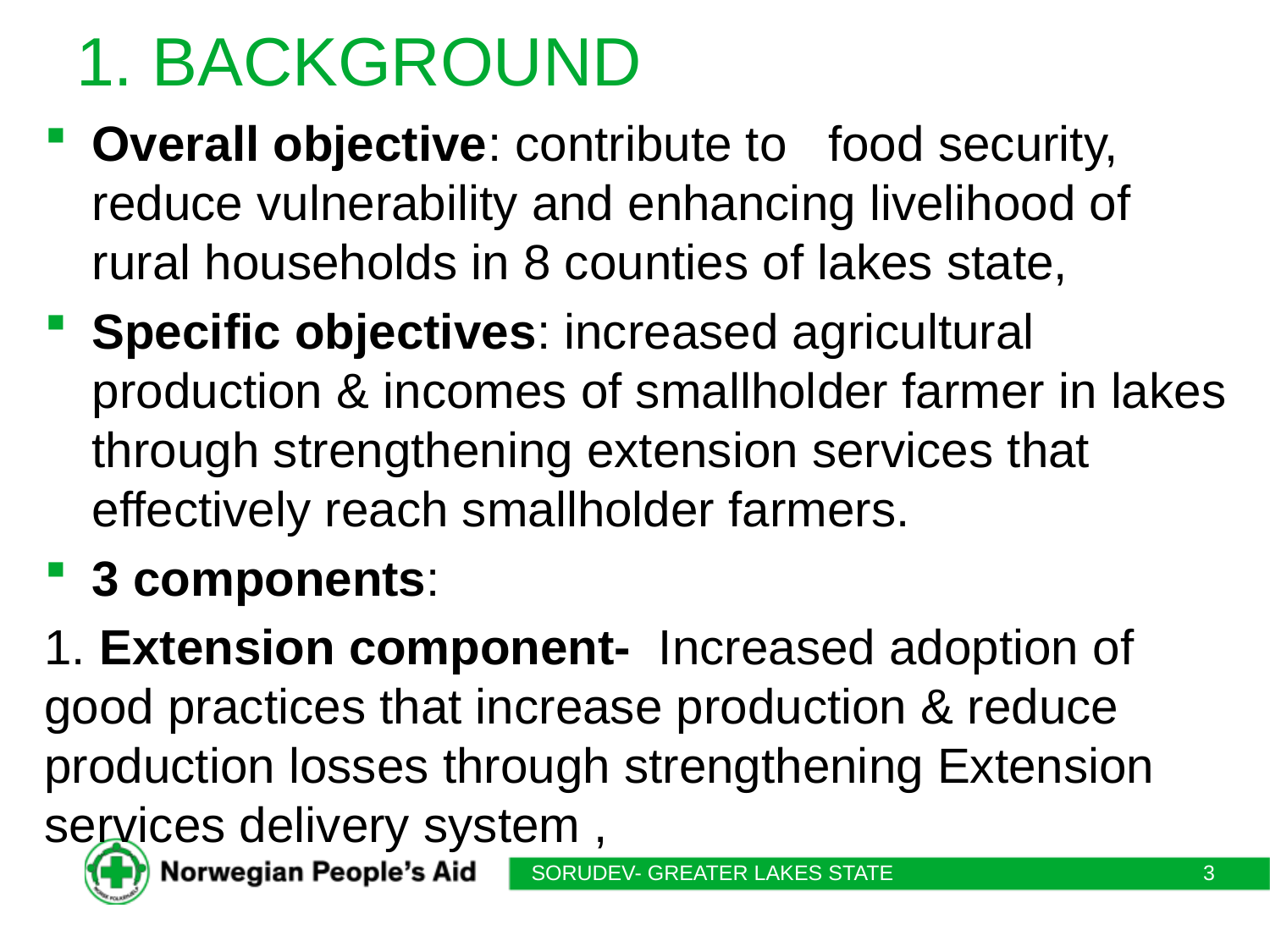

# 1. BACKGROUND
Overall objective: contribute to   food security, reduce vulnerability and enhancing livelihood of rural households in 8 counties of lakes state,
Specific objectives: increased agricultural production & incomes of smallholder farmer in lakes through strengthening extension services that effectively reach smallholder farmers.
3 components:
1. Extension component-  Increased adoption of good practices that increase production & reduce production losses through strengthening Extension services delivery system ,
SORUDEV- GREATER LAKES STATE
3